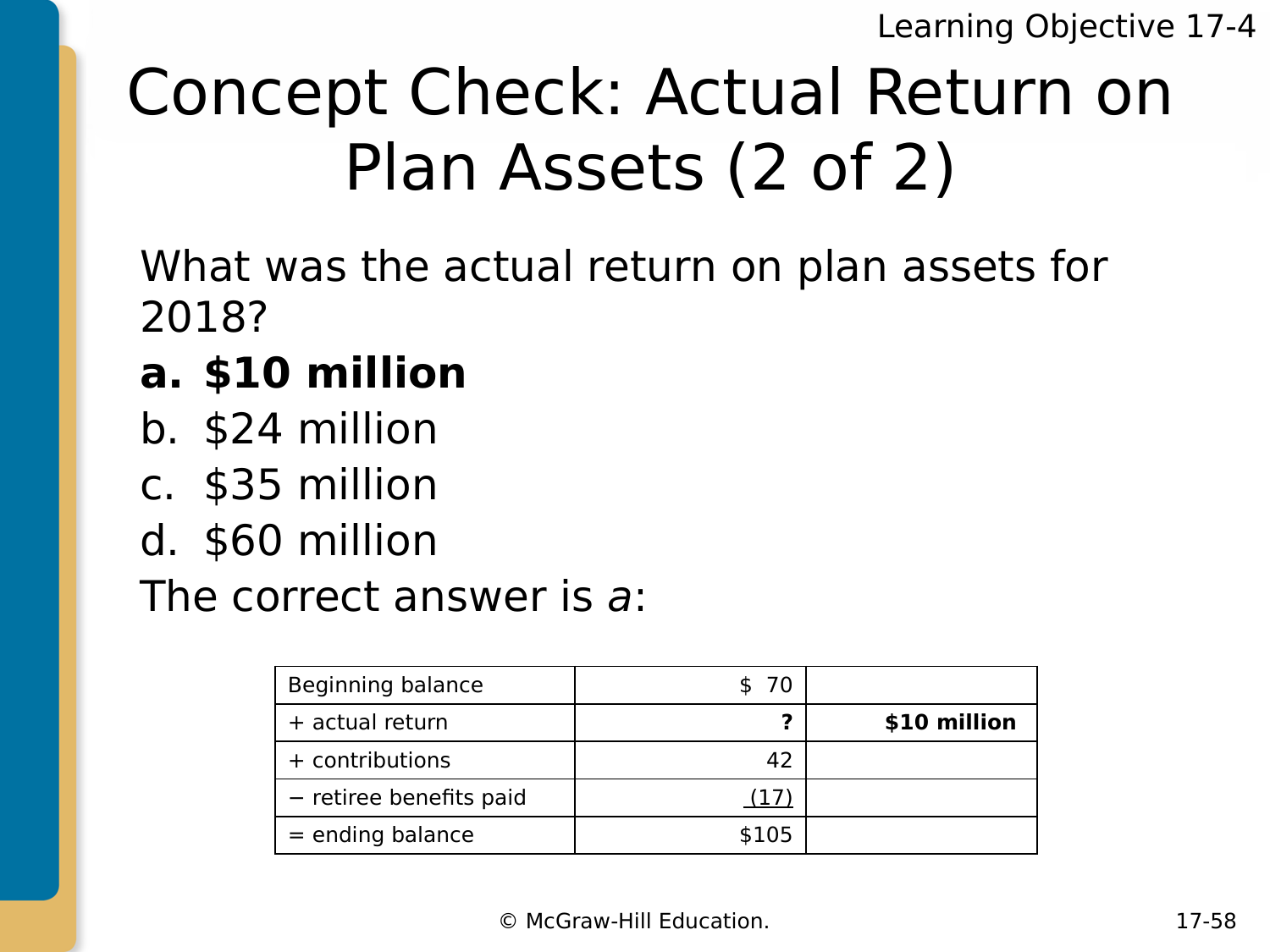

Learning Objective 17-4
# Concept Check: Actual Return on Plan Assets (2 of 2)
What was the actual return on plan assets for 2018?
$10 million
$24 million
$35 million
$60 million
The correct answer is a:
| Beginning balance | $ 70 |  |
| --- | --- | --- |
| + actual return | ? | $10 million |
| + contributions | 42 |  |
| − retiree benefits paid | (17) |  |
| = ending balance | $105 |  |